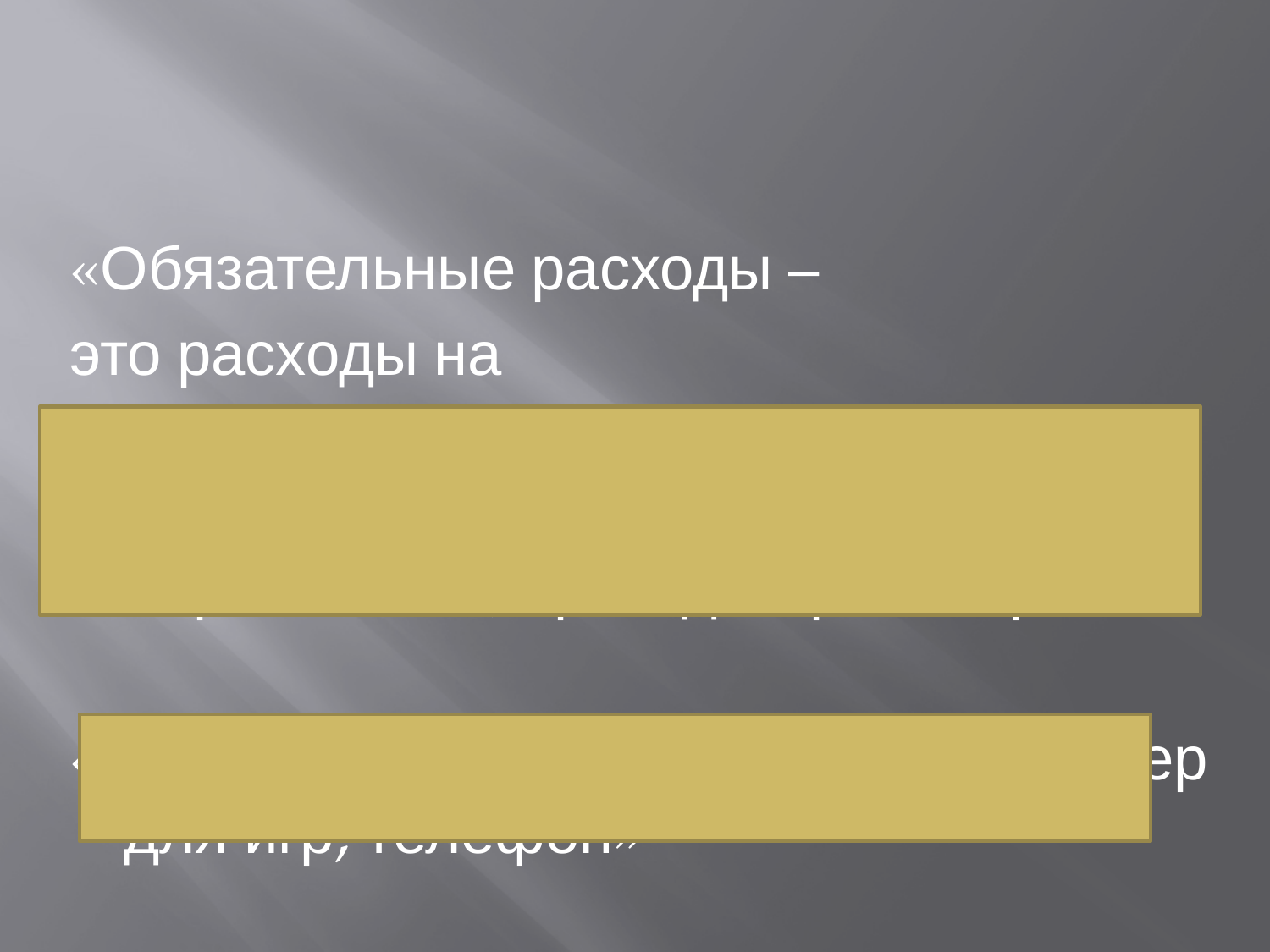

#
«Обязательные расходы –
это расходы на
питание, коммунальные платежи, одежду, обувь, лечение и образование, проезд в транспорте»

«Необязательные расходы – компьютер для игр, телефон»